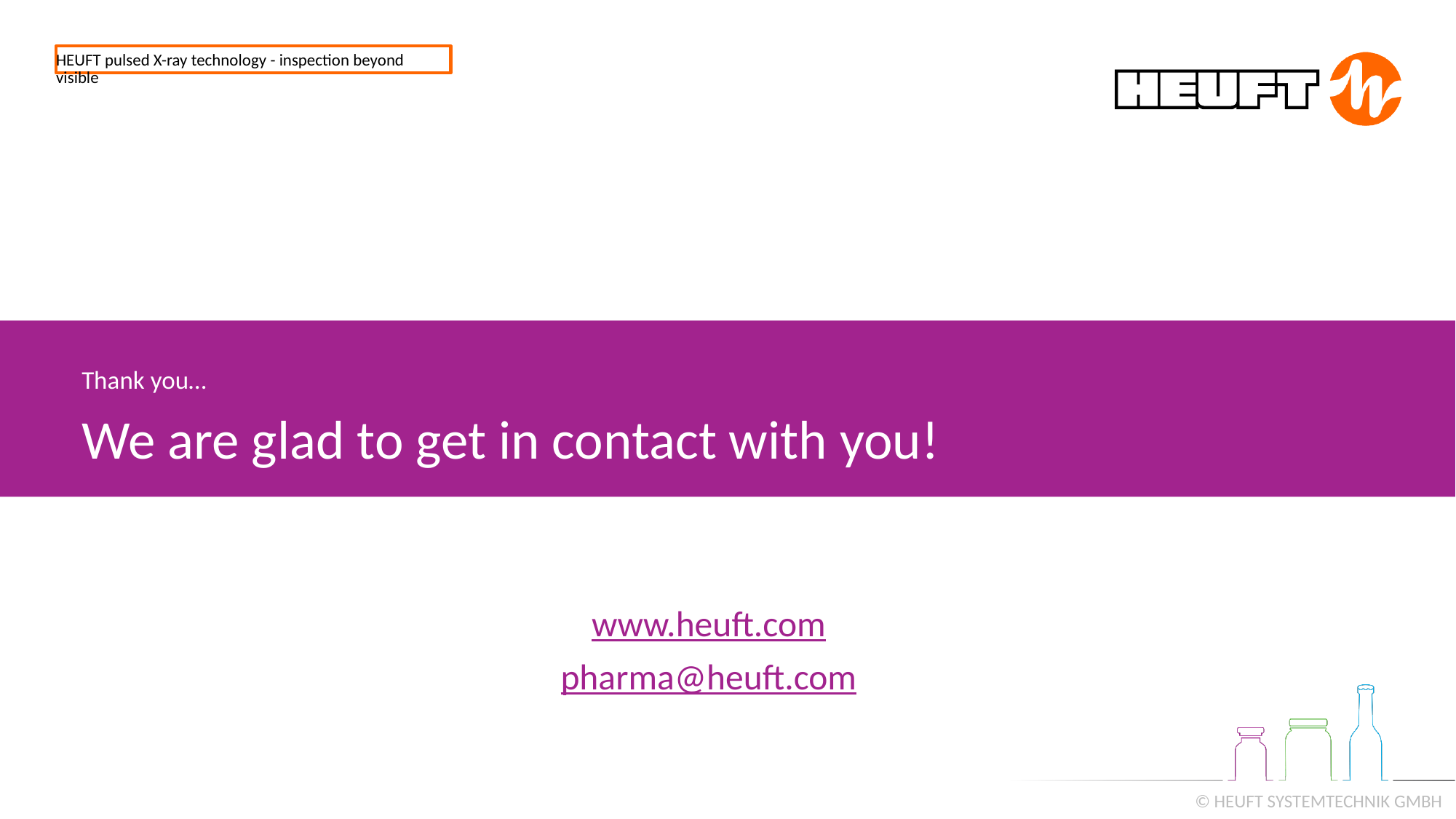

HEUFT pulsed X-ray technology - inspection beyond visible
Thank you…
We are glad to get in contact with you!
www.heuft.com
pharma@heuft.com